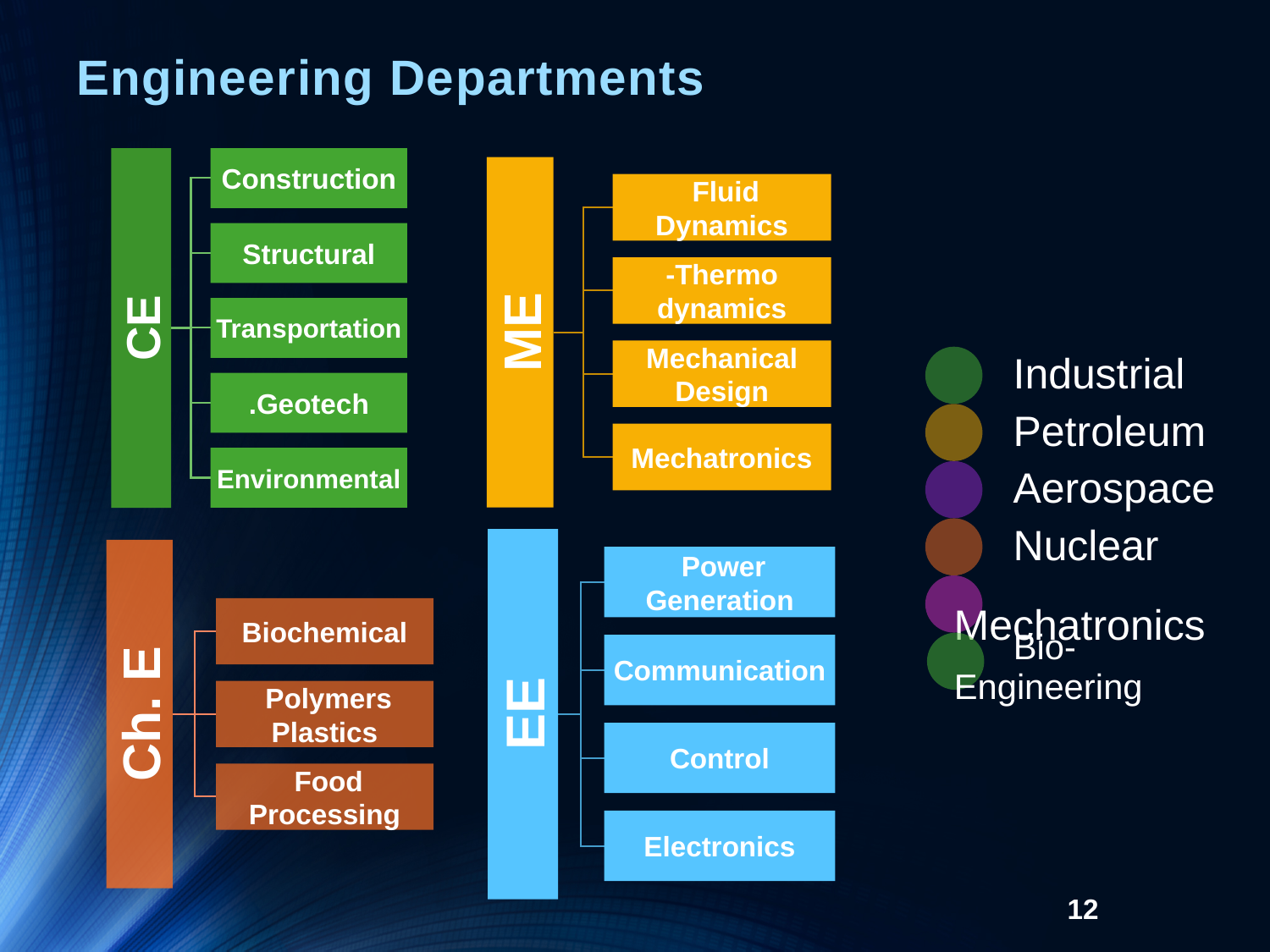

Engineering Departments

CE
Construction
Structural
Transportation
Geotech.
Environmental

ME
Fluid
Dynamics
Thermo-
dynamics
Mechanical
Design
Mechatronics
     Industrial
     Petroleum
     Aerospace
     Nuclear
     Mechatronics
     Bio-Engineering

EE
Power
Generation
Communication
Control
Electronics

Ch. E
Biochemical
Polymers
Plastics
Food
Processing
12